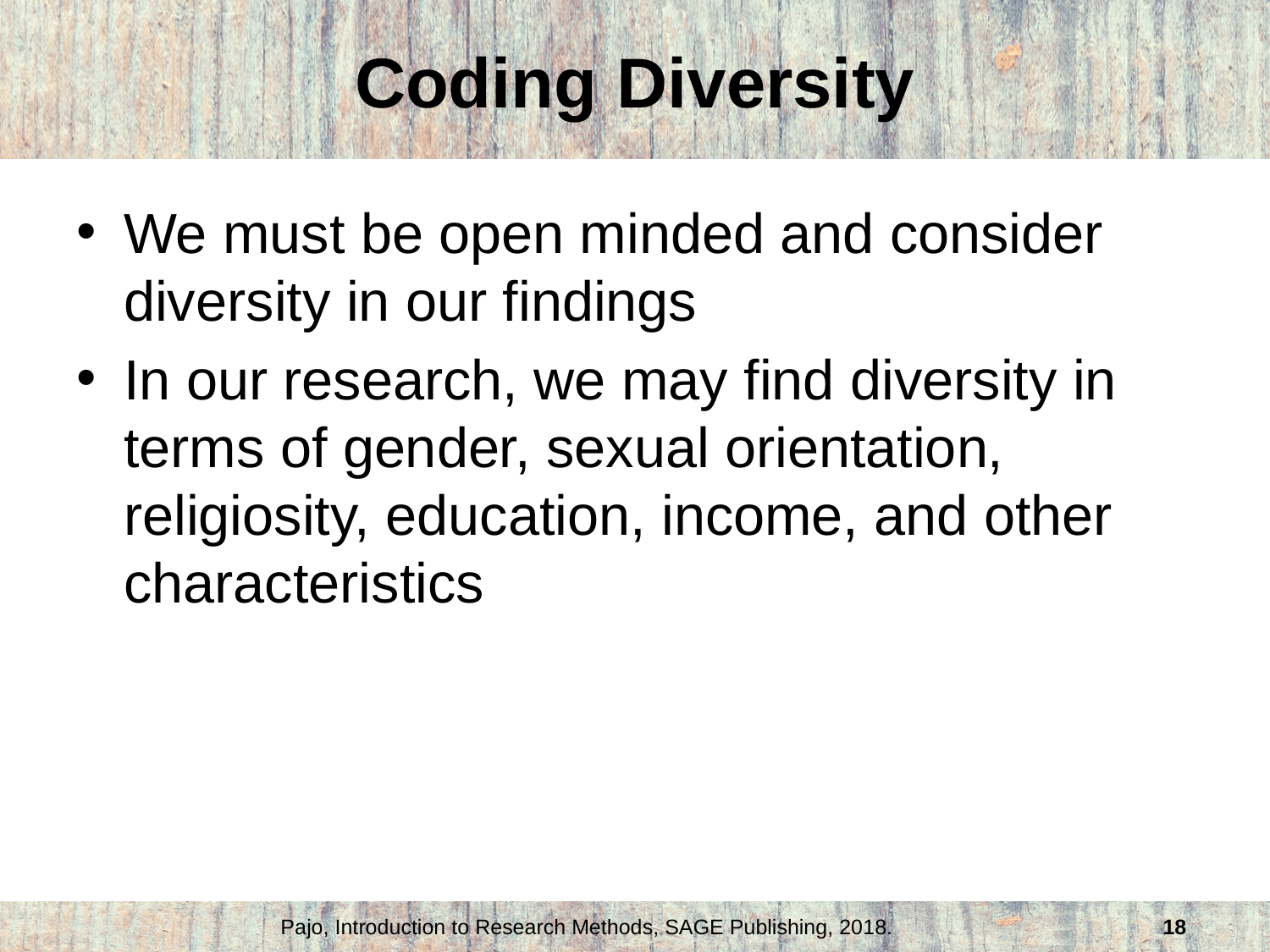

# Coding Diversity
We must be open minded and consider diversity in our findings
In our research, we may find diversity in terms of gender, sexual orientation, religiosity, education, income, and other characteristics
Pajo, Introduction to Research Methods, SAGE Publishing, 2018.
18